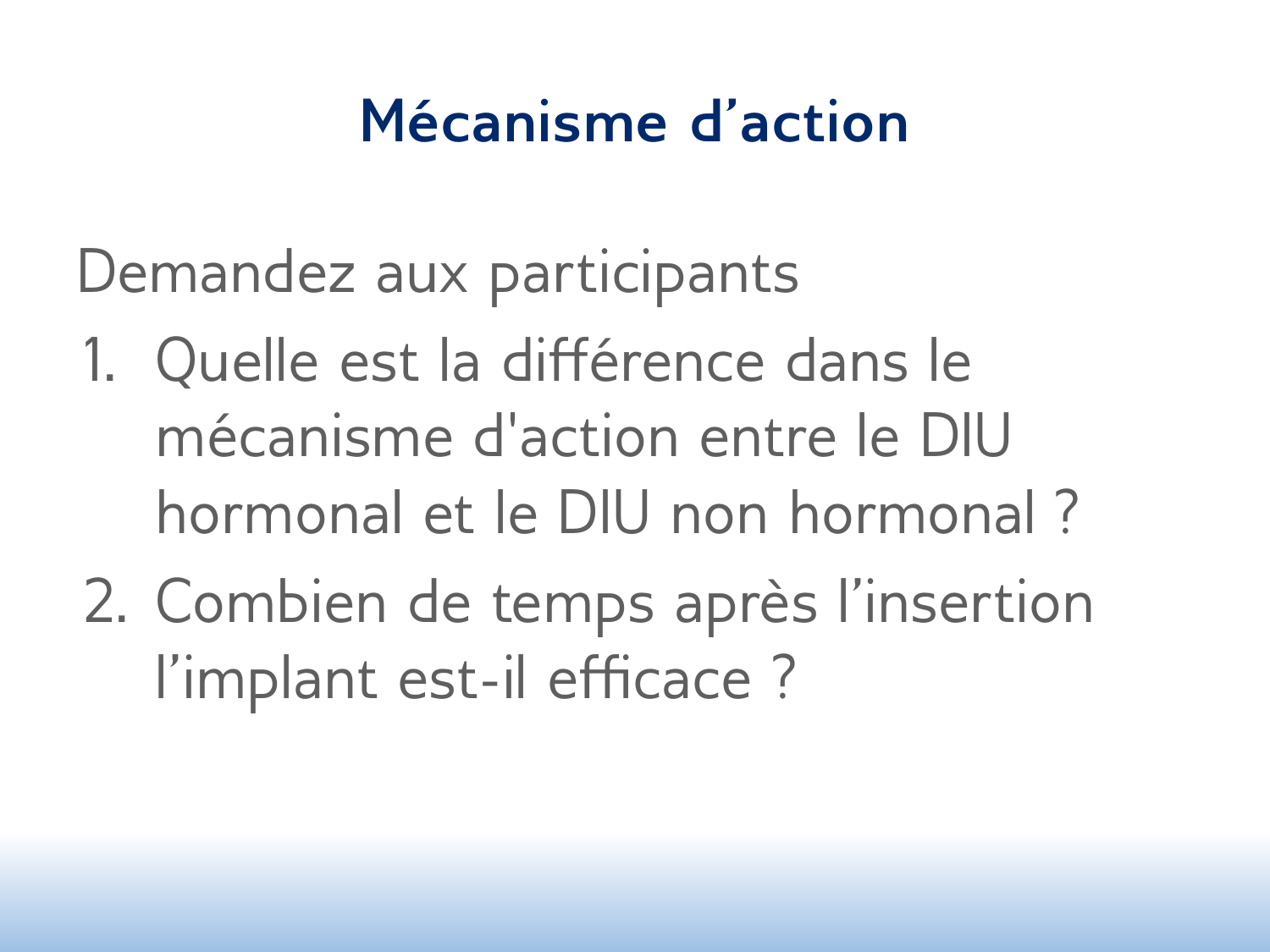

# Mécanisme d’action
Demandez aux participants
Quelle est la différence dans le mécanisme d'action entre le DIU hormonal et le DIU non hormonal ?
Combien de temps après l’insertion l’implant est-il efficace ?